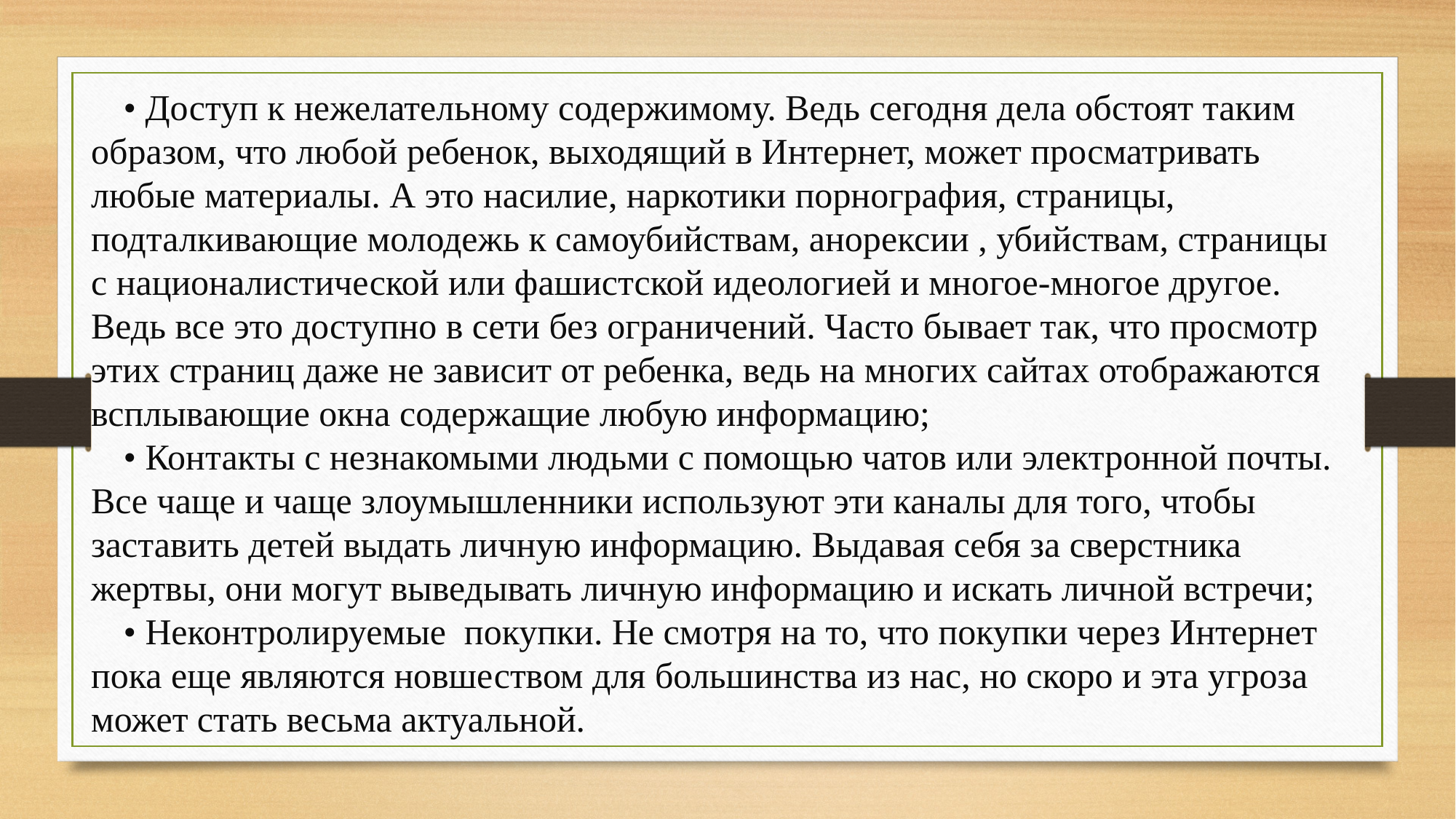

• Доступ к нежелательному содержимому. Ведь сегодня дела обстоят таким образом, что любой ребенок, выходящий в Интернет, может просматривать любые материалы. А это насилие, наркотики порнография, страницы, подталкивающие молодежь к самоубийствам, анорексии , убийствам, страницы  с националистической или фашистской идеологией и многое-многое другое.  Ведь все это доступно в сети без ограничений. Часто бывает так, что просмотр этих страниц даже не зависит от ребенка, ведь на многих сайтах отображаются всплывающие окна содержащие любую информацию;
• Контакты с незнакомыми людьми с помощью чатов или электронной почты. Все чаще и чаще злоумышленники используют эти каналы для того, чтобы заставить детей выдать личную информацию. Выдавая себя за сверстника жертвы, они могут выведывать личную информацию и искать личной встречи;
• Неконтролируемые  покупки. Не смотря на то, что покупки через Интернет пока еще являются новшеством для большинства из нас, но скоро и эта угроза может стать весьма актуальной.